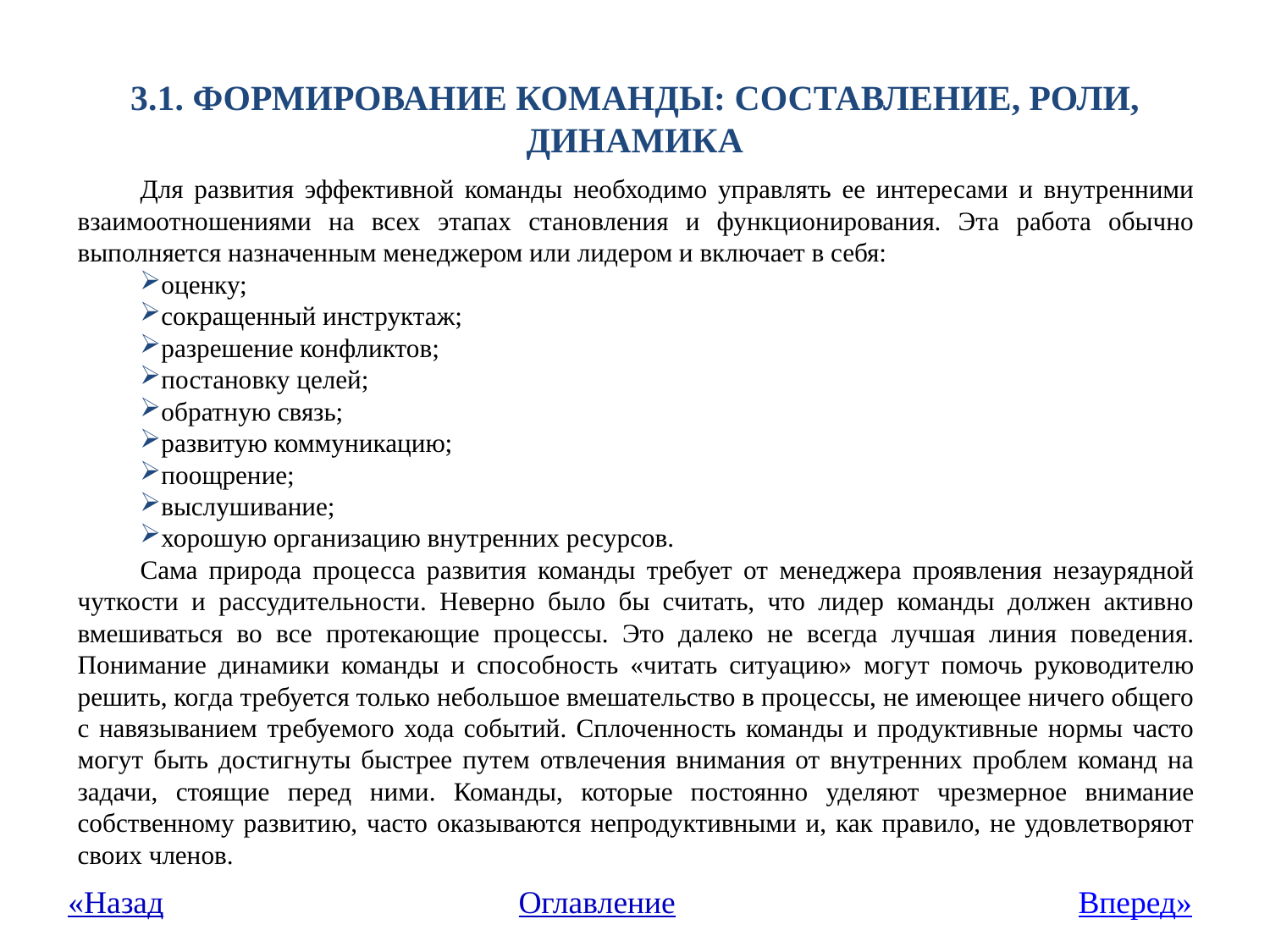

# 3.1. Формирование команды: составление, роли, динамика
Для развития эффективной команды необходимо управлять ее интересами и внутренними взаимоотношениями на всех этапах становления и функционирования. Эта работа обычно выполняется назначенным менеджером или лидером и включает в себя:
оценку;
сокращенный инструктаж;
разрешение конфликтов;
постановку целей;
обратную связь;
развитую коммуникацию;
поощрение;
выслушивание;
хорошую организацию внутренних ресурсов.
Сама природа процесса развития команды требует от менеджера проявления незаурядной чуткости и рассудительности. Неверно было бы считать, что лидер команды должен активно вмешиваться во все протекающие процессы. Это далеко не всегда лучшая линия поведения. Понимание динамики команды и способность «читать ситуацию» могут помочь руководителю решить, когда требуется только небольшое вмешательство в процессы, не имеющее ничего общего с навязыванием требуемого хода событий. Сплоченность команды и продуктивные нормы часто могут быть достигнуты быстрее путем отвлечения внимания от внутренних проблем команд на задачи, стоящие перед ними. Команды, которые постоянно уделяют чрезмерное внимание собственному развитию, часто оказываются непродуктивными и, как правило, не удовлетворяют своих членов.

«Назад
Оглавление
Вперед»